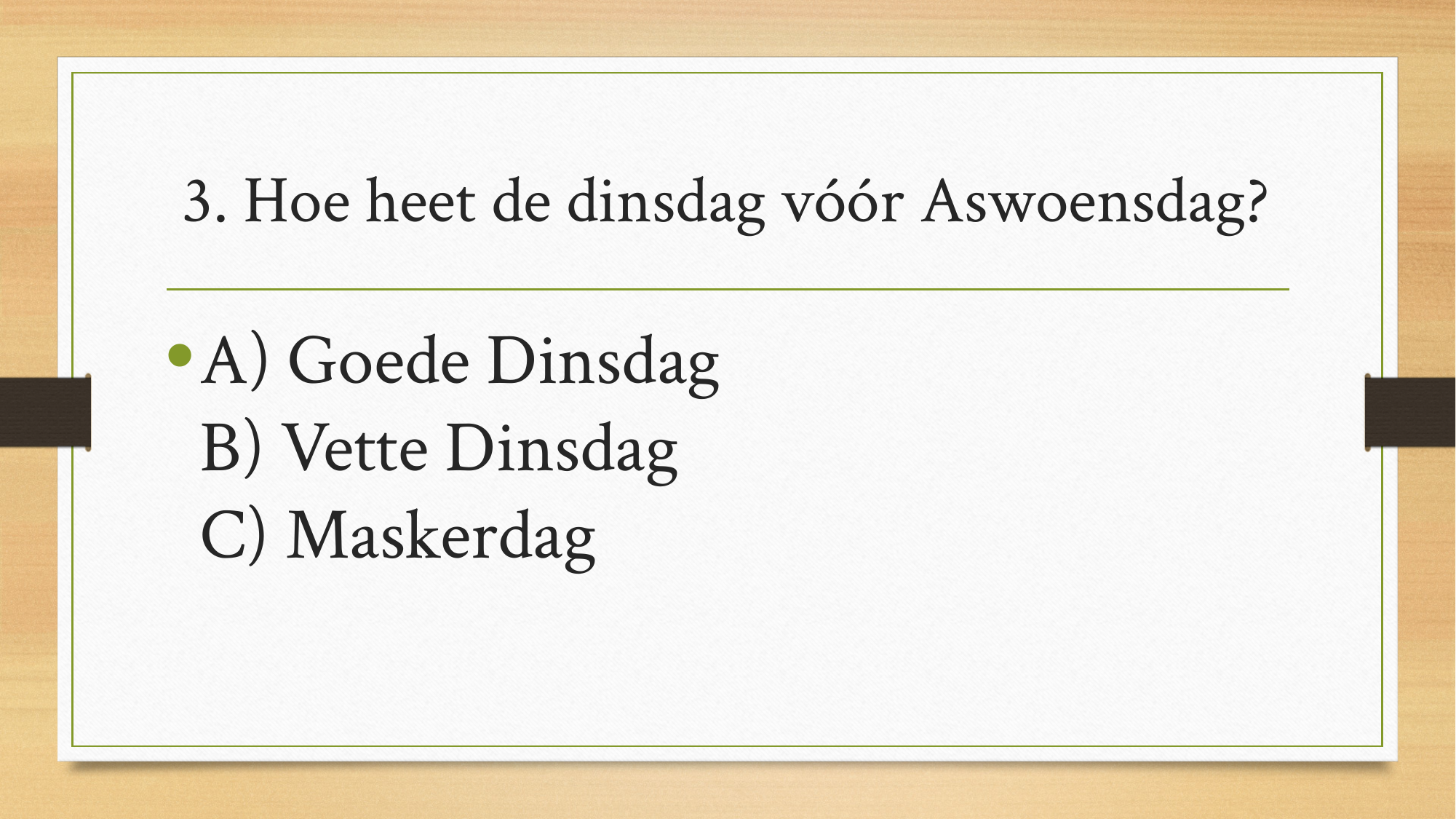

# 3. Hoe heet de dinsdag vóór Aswoensdag?
A) Goede Dinsdag
B) Vette Dinsdag
C) Maskerdag